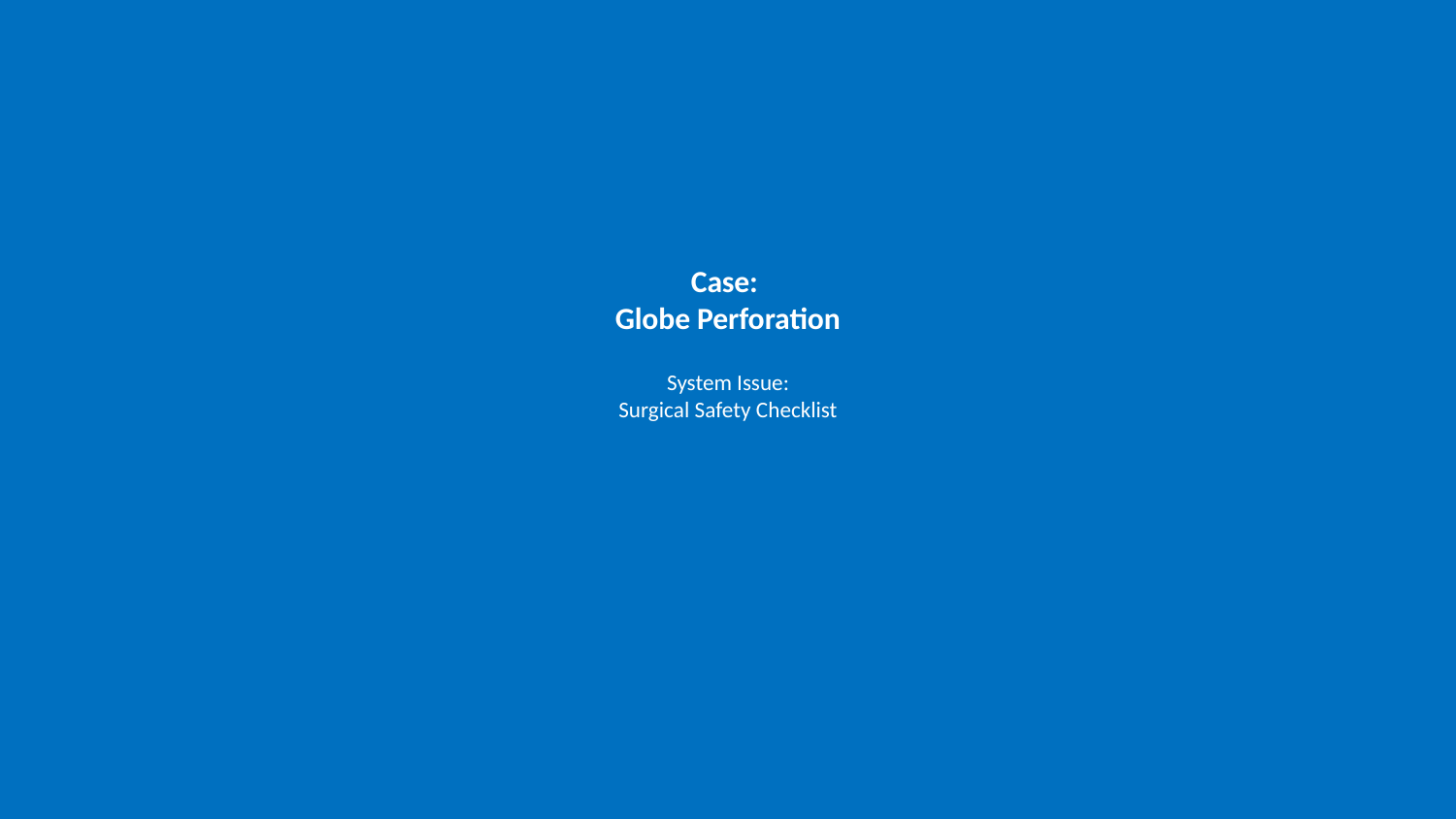

# Case: Globe Perforation System Issue: Surgical Safety Checklist